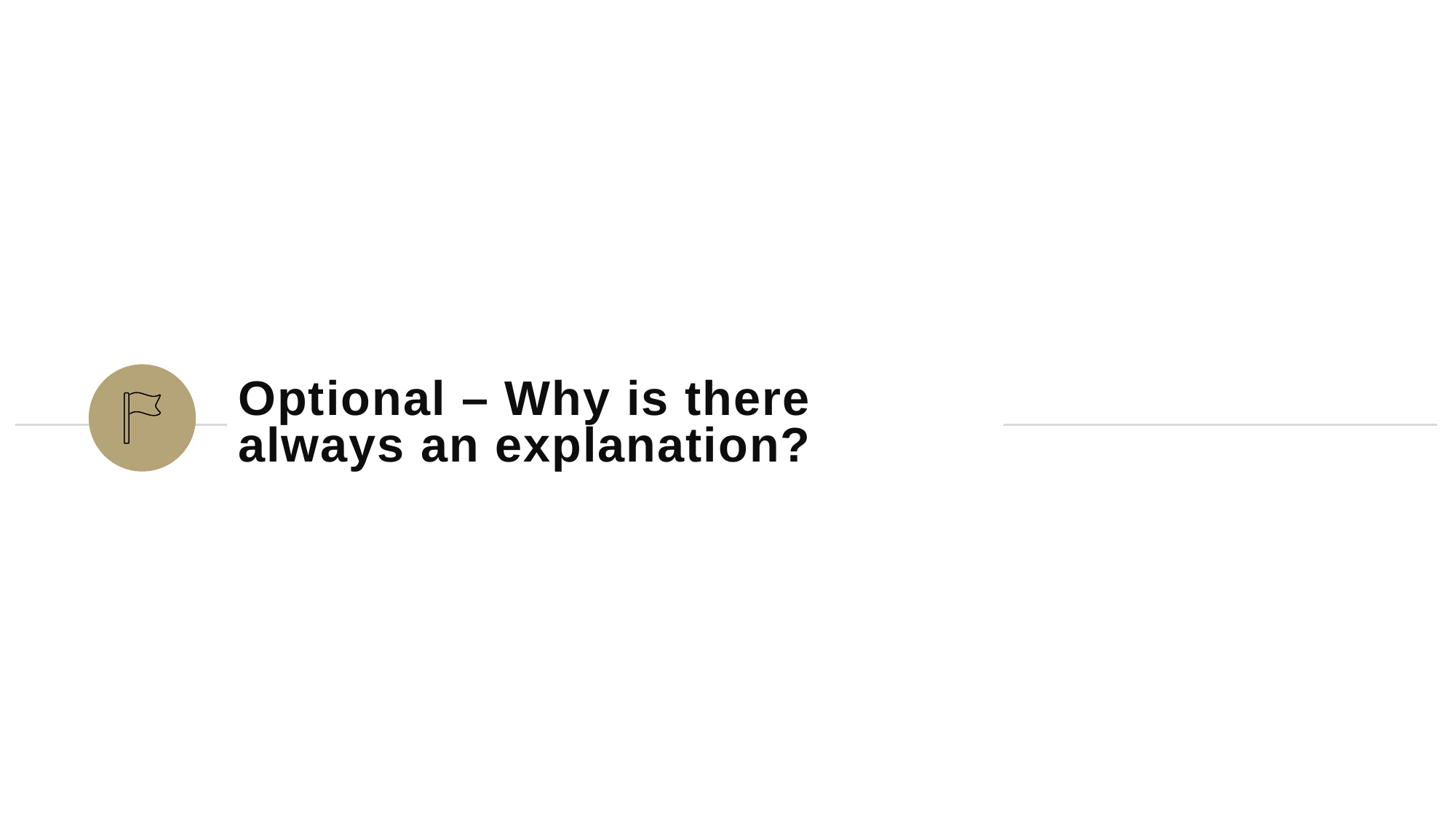

# Optional – Why is there always an explanation?